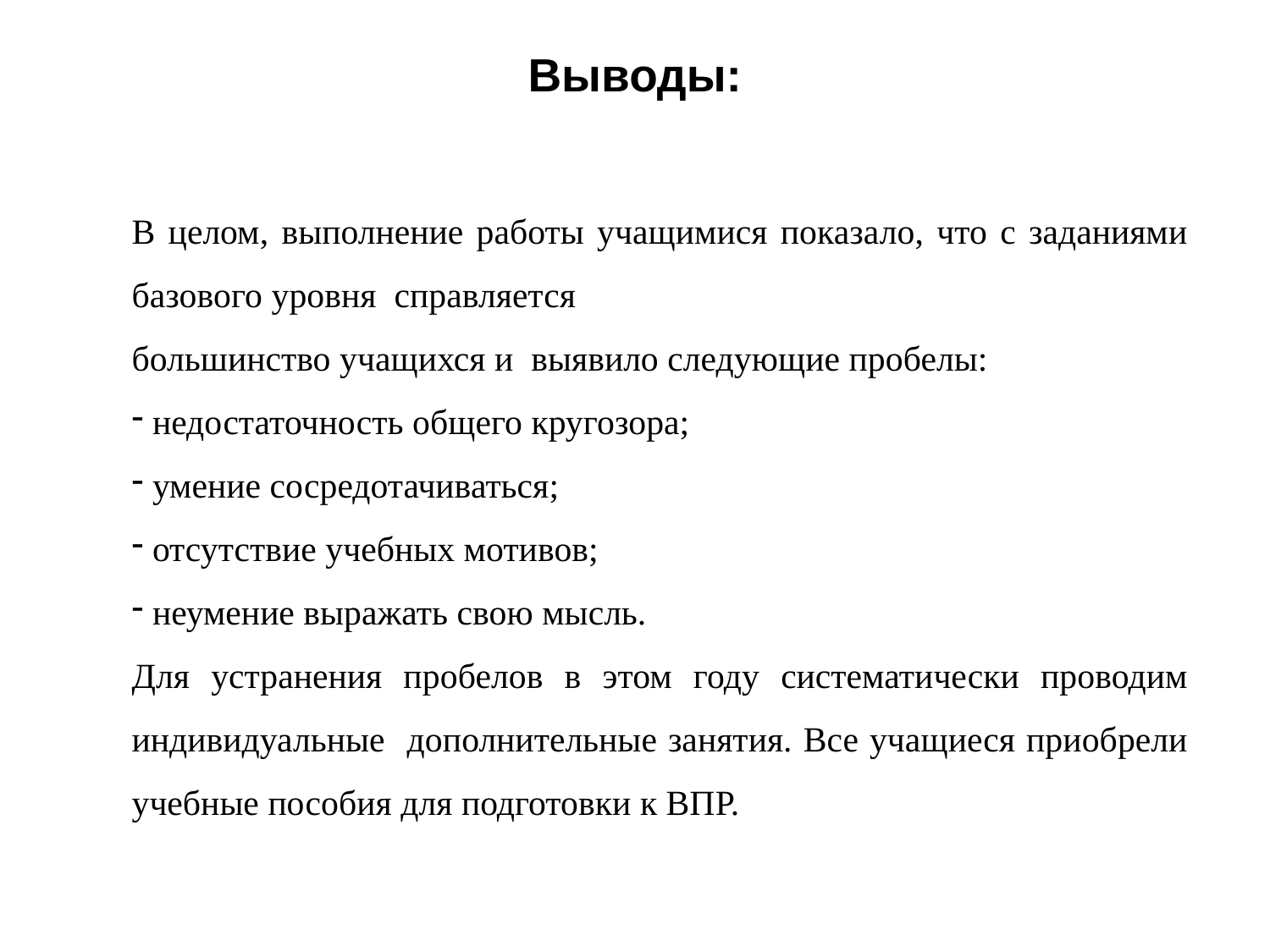

В целом, выполнение работы учащимися показало, что с заданиями базового уровня  справляется
большинство учащихся и  выявило следующие пробелы:
 недостаточность общего кругозора;
 умение сосредотачиваться;
 отсутствие учебных мотивов;
 неумение выражать свою мысль.
Для устранения пробелов в этом году систематически проводим индивидуальные  дополнительные занятия. Все учащиеся приобрели учебные пособия для подготовки к ВПР.
# Выводы: